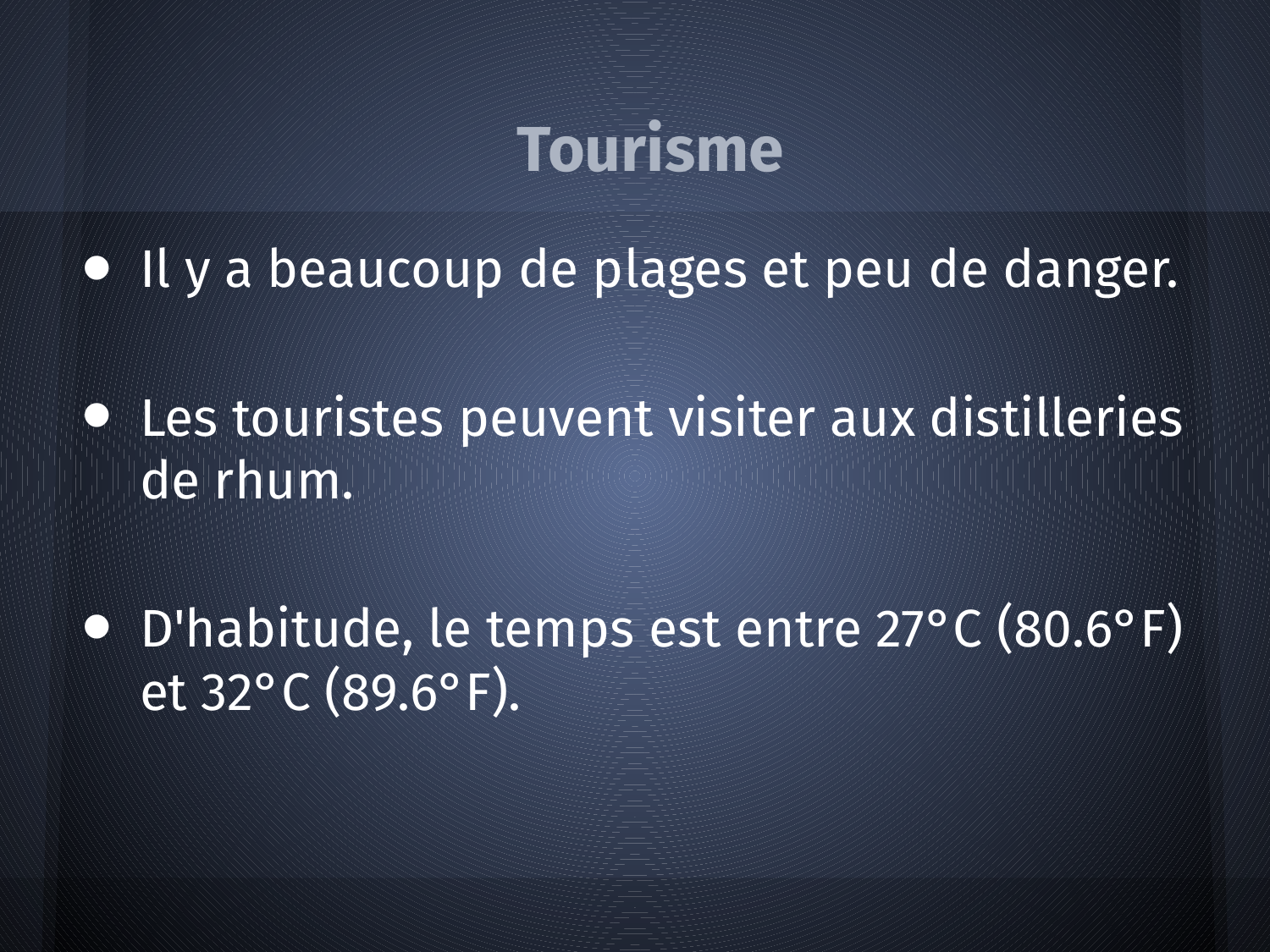

# Tourisme
Il y a beaucoup de plages et peu de danger.

Les touristes peuvent visiter aux distilleries de rhum.

D'habitude, le temps est entre 27°C (80.6°F) et 32°C (89.6°F).